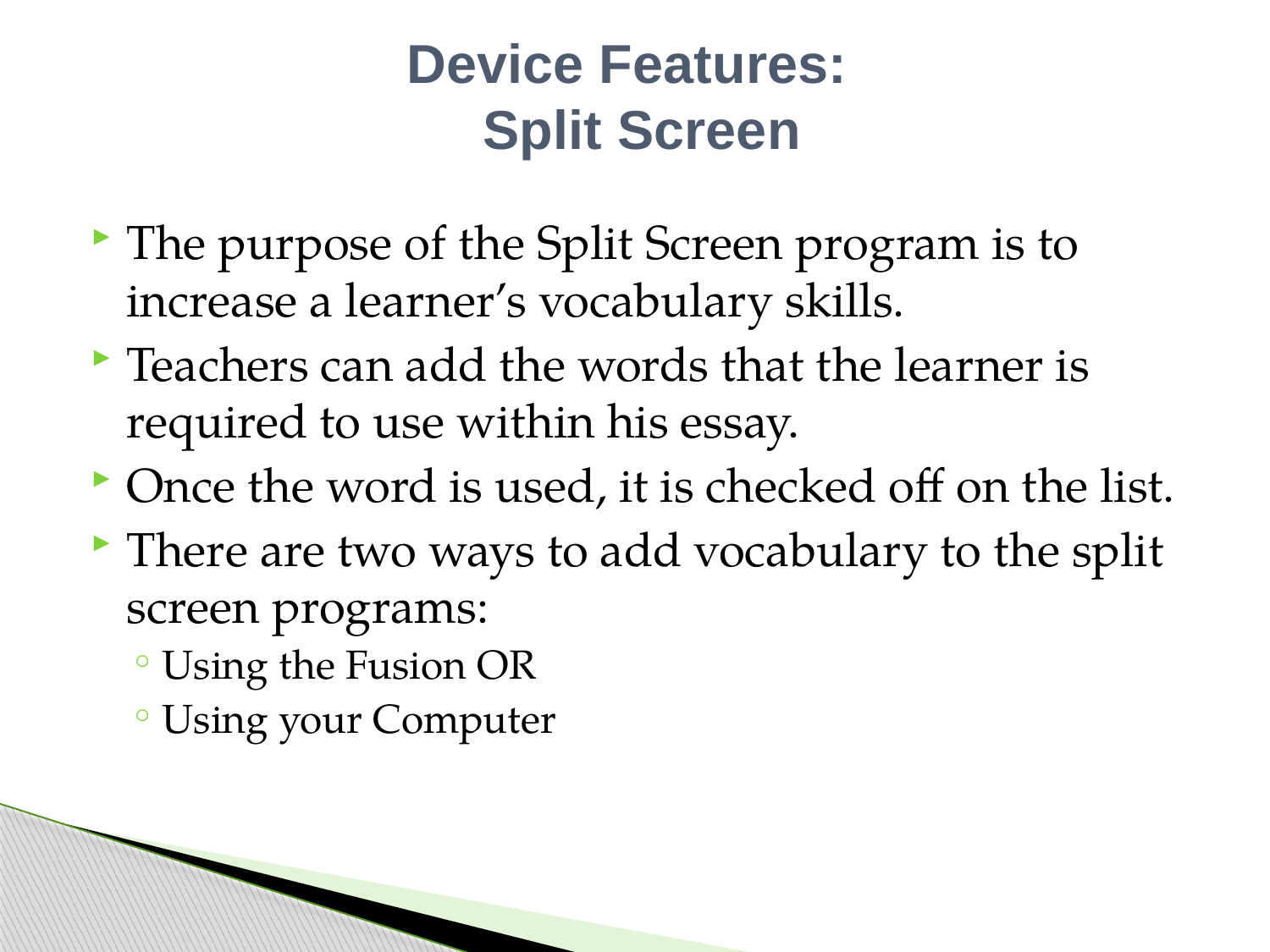

# Device Features: Split Screen
The purpose of the Split Screen program is to increase a learner’s vocabulary skills.
Teachers can add the words that the learner is required to use within his essay.
Once the word is used, it is checked off on the list.
There are two ways to add vocabulary to the split screen programs:
Using the Fusion OR
Using your Computer